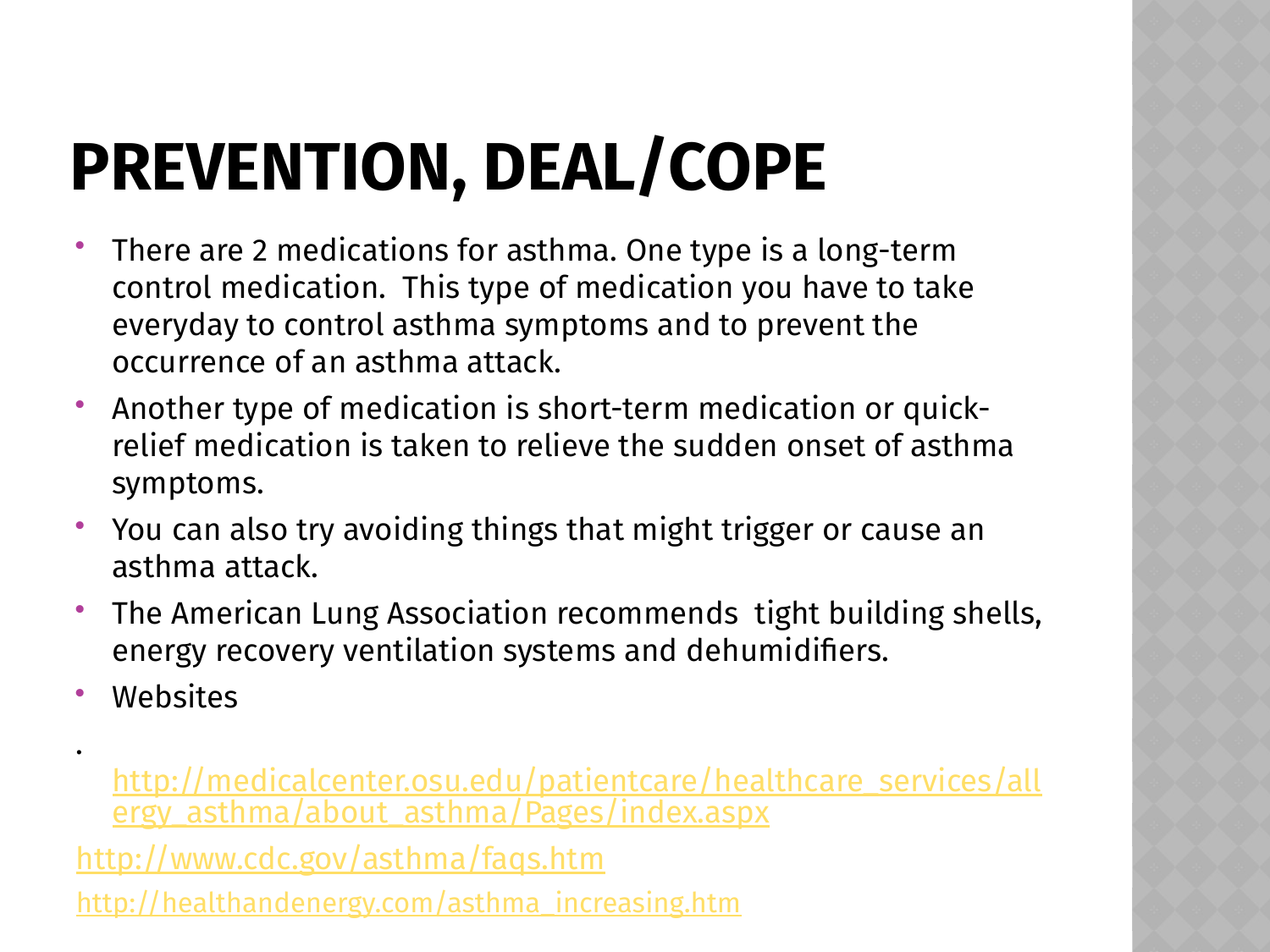

# Prevention, Deal/cope
There are 2 medications for asthma. One type is a long-term control medication.  This type of medication you have to take everyday to control asthma symptoms and to prevent the occurrence of an asthma attack.
Another type of medication is short-term medication or quick-relief medication is taken to relieve the sudden onset of asthma symptoms.
You can also try avoiding things that might trigger or cause an asthma attack.
The American Lung Association recommends  tight building shells, energy recovery ventilation systems and dehumidifiers.
Websites
.http://medicalcenter.osu.edu/patientcare/healthcare_services/allergy_asthma/about_asthma/Pages/index.aspx
http://www.cdc.gov/asthma/faqs.htm
http://healthandenergy.com/asthma_increasing.htm